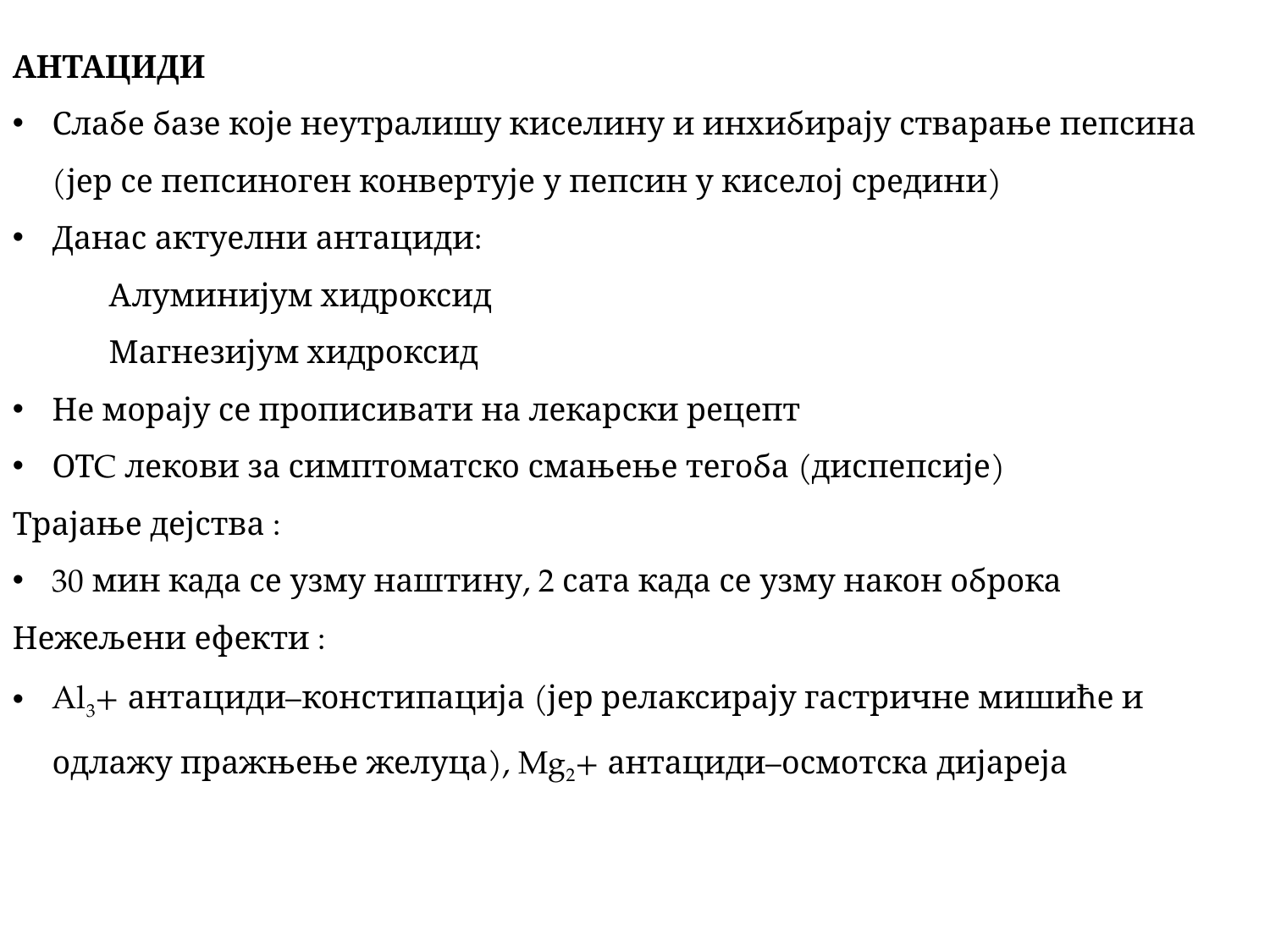

АНТАЦИДИ
Слабе базе које неутралишу киселину и инхибирају стварање пепсина (јер се пепсиноген конвертује у пепсин у киселој средини)
Данас актуелни антациди:
            Алуминијум хидроксид
            Магнезијум хидроксид
Не морају се прописивати на лекарски рецепт
ОТC лекови за симптоматско смањење тегоба (диспепсије)
Трајање дејства :
30 мин када се узму наштину, 2 сата када се узму након оброка
Нежељени ефекти :
Al3+ антациди–констипација (јер релаксирају гастричне мишиће и одлажу пражњење желуца), Mg2+ антациди–осмотска дијареја